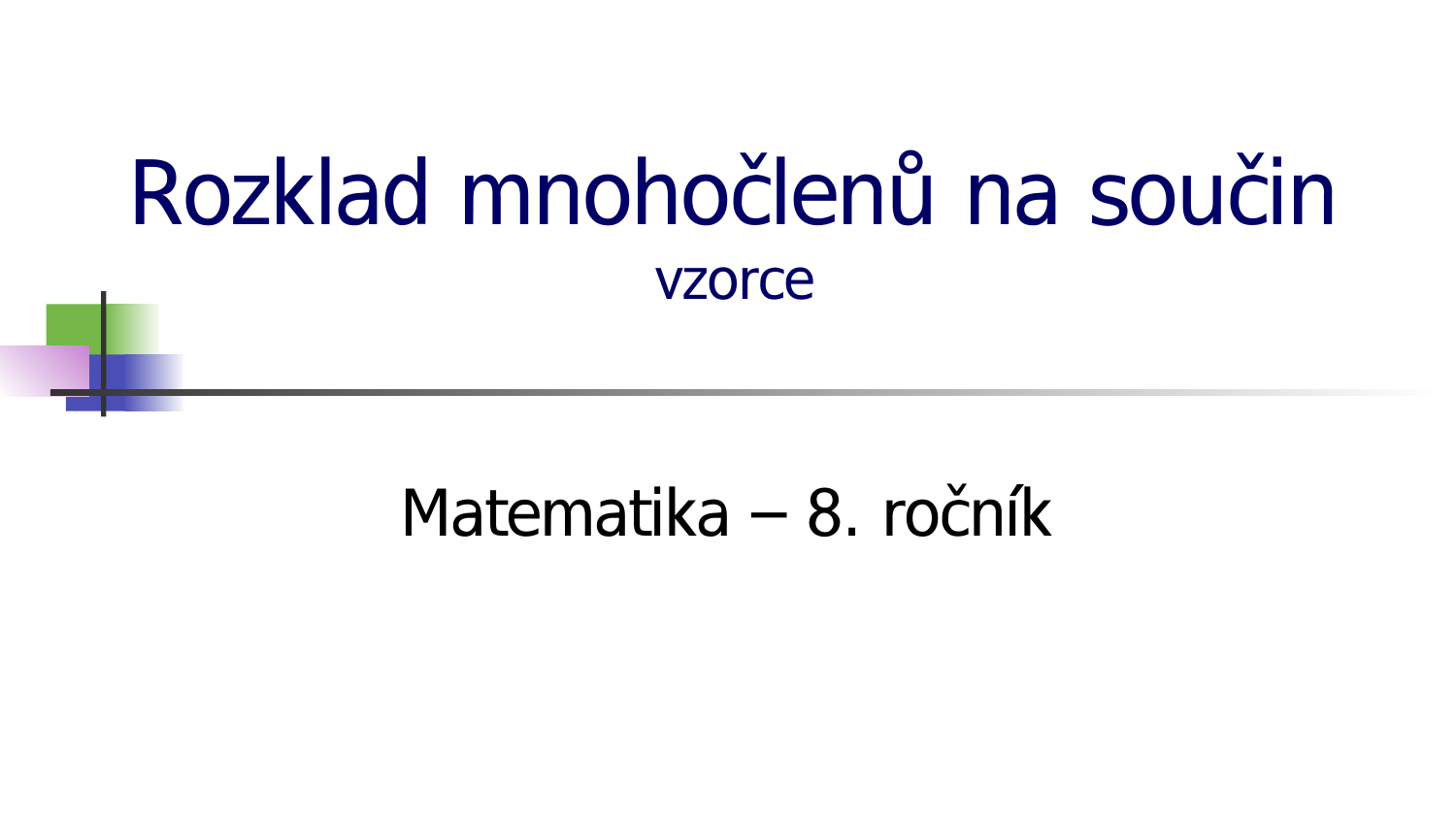

# Rozklad mnohočlenů na součin vzorce
Matematika – 8. ročník